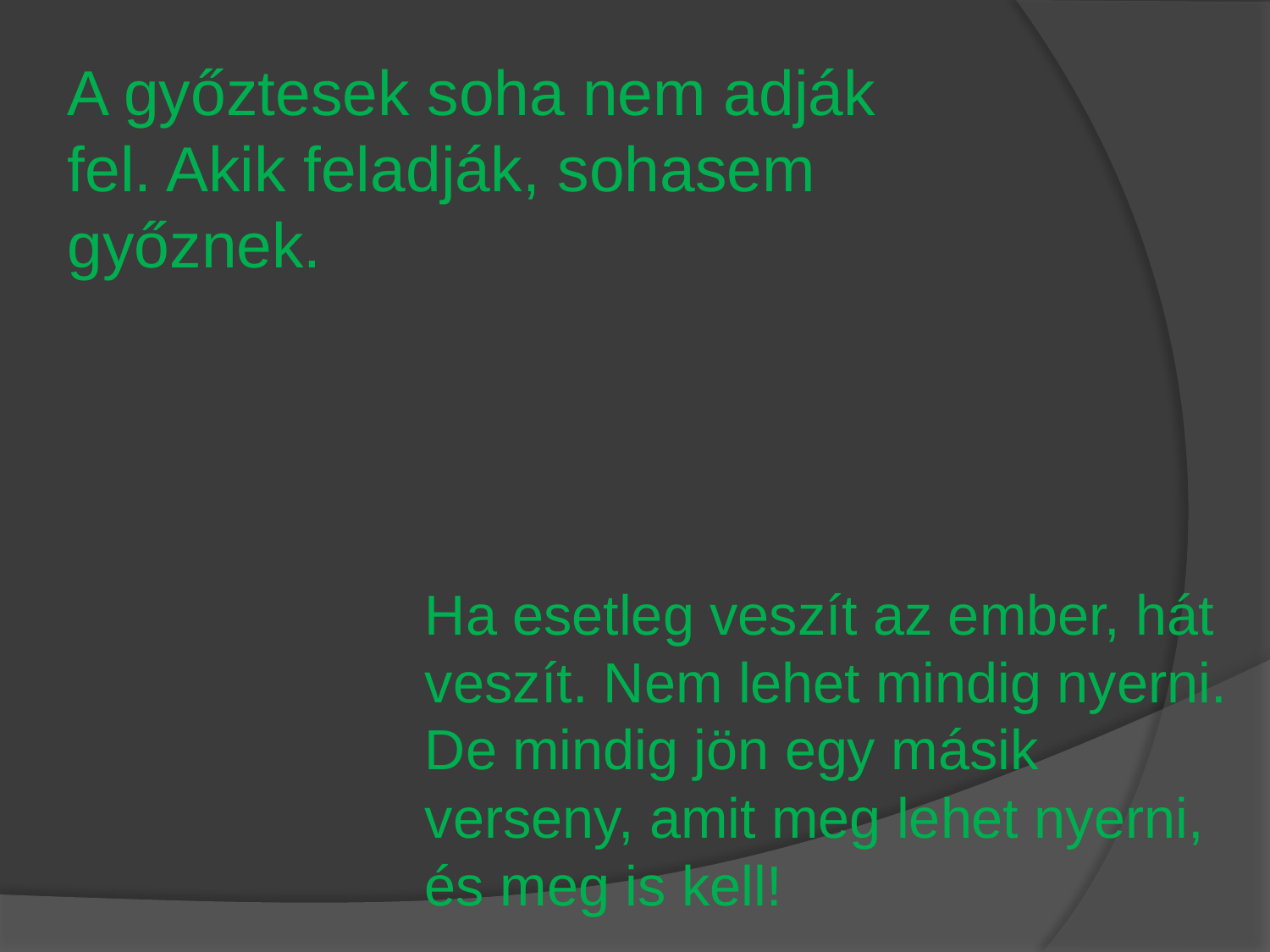

A győztesek soha nem adják fel. Akik feladják, sohasem győznek.

Ha esetleg veszít az ember, hát veszít. Nem lehet mindig nyerni. De mindig jön egy másik verseny, amit meg lehet nyerni, és meg is kell!